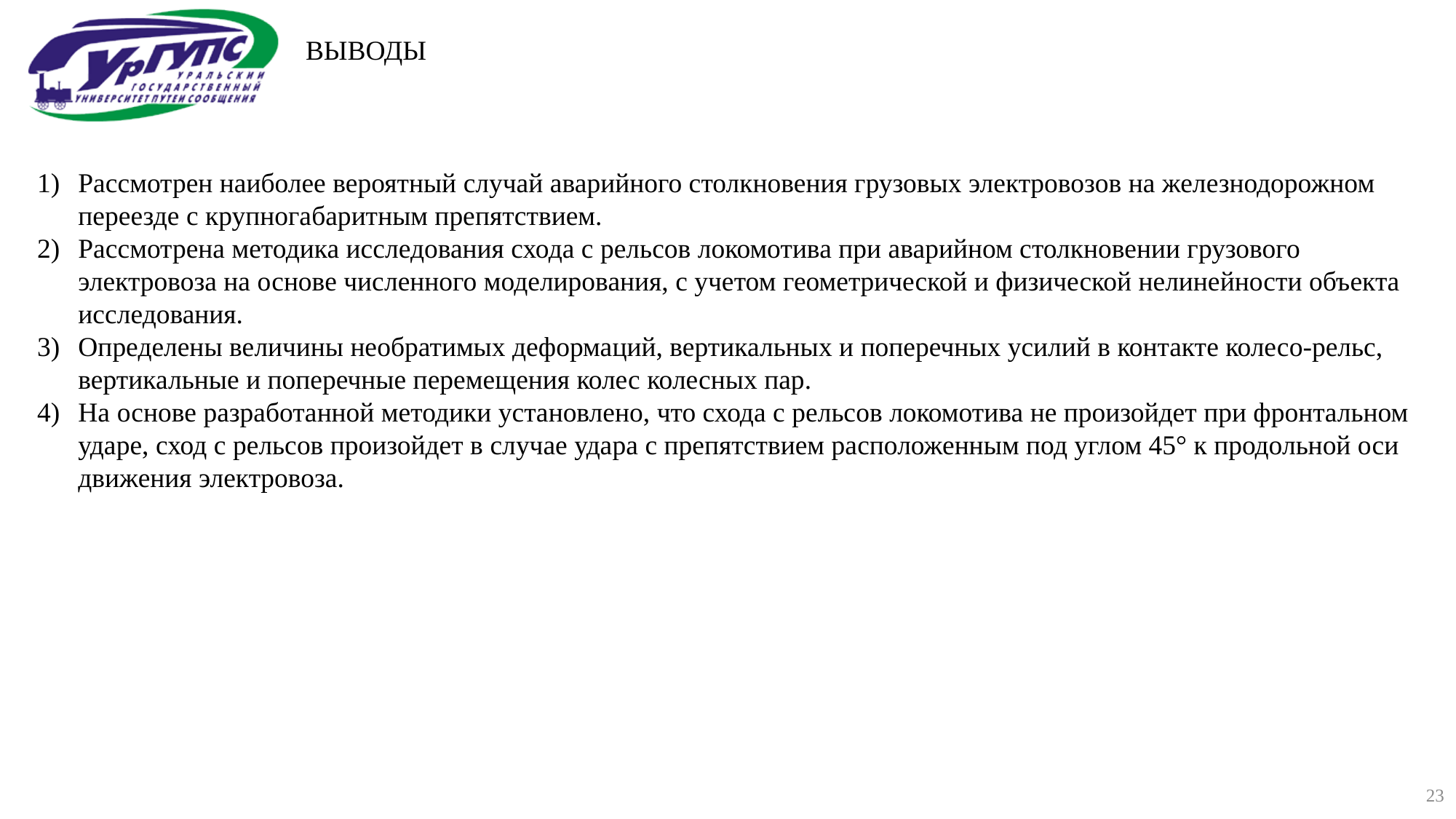

ВЫВОДЫ
Рассмотрен наиболее вероятный случай аварийного столкновения грузовых электровозов на железнодорожном переезде с крупногабаритным препятствием.
Рассмотрена методика исследования схода с рельсов локомотива при аварийном столкновении грузового электровоза на основе численного моделирования, с учетом геометрической и физической нелинейности объекта исследования.
Определены величины необратимых деформаций, вертикальных и поперечных усилий в контакте колесо-рельс, вертикальные и поперечные перемещения колес колесных пар.
На основе разработанной методики установлено, что схода с рельсов локомотива не произойдет при фронтальном ударе, сход с рельсов произойдет в случае удара с препятствием расположенным под углом 45° к продольной оси движения электровоза.
23